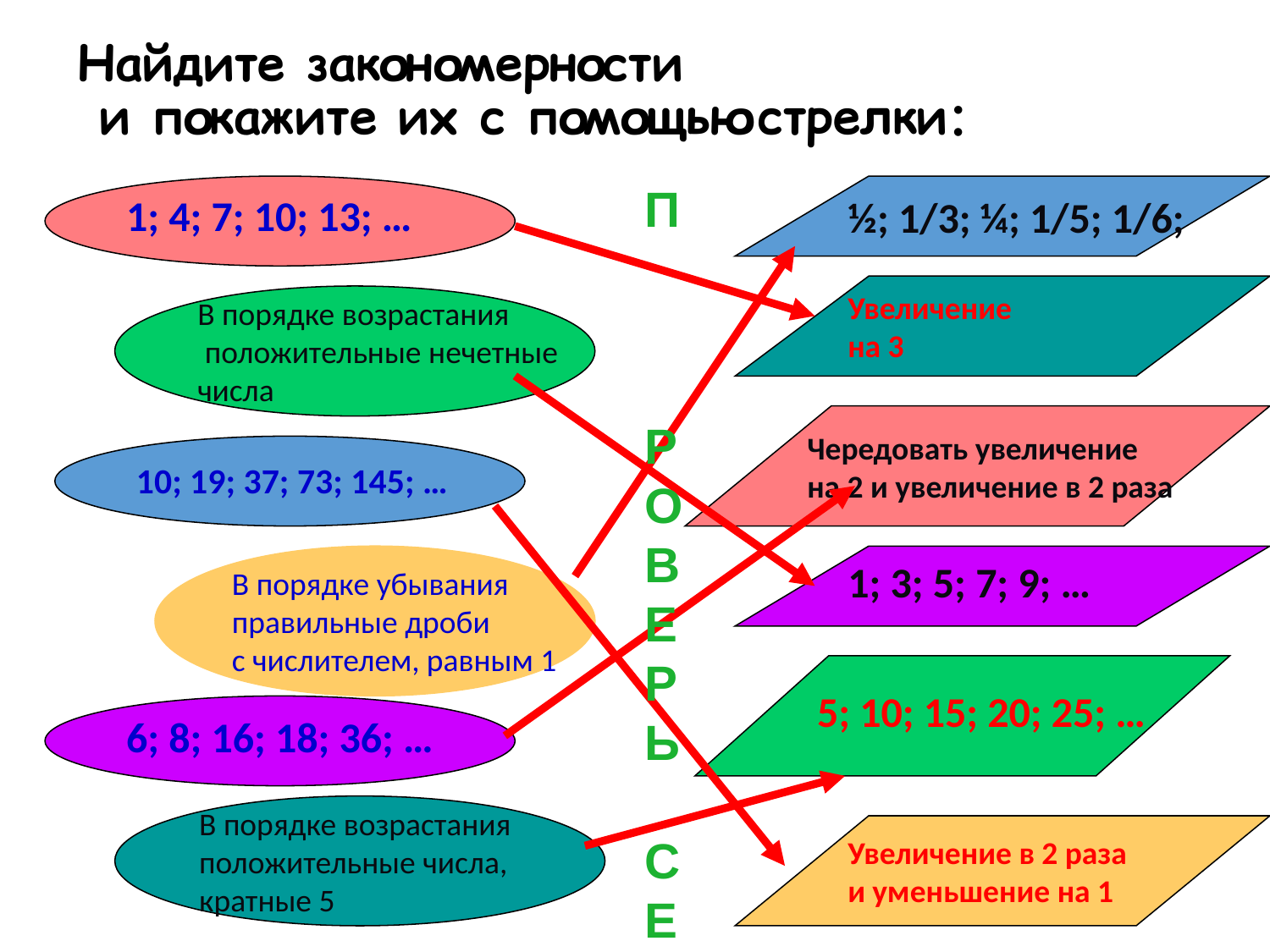

# Найдите закономерности и покажите их с помощью стрелки:

П
Р
О
В
Е
Р
Ь

С
Е
Б
Я

1; 4; 7; 10; 13; …

½; 1/3; ¼; 1/5; 1/6;

Увеличение
на 3

В порядке возрастания
 положительные нечетные
числа

Чередовать увеличение
на 2 и увеличение в 2 раза

10; 19; 37; 73; 145; …

В порядке убывания
правильные дроби
с числителем, равным 1

1; 3; 5; 7; 9; …

 5; 10; 15; 20; 25; …

6; 8; 16; 18; 36; …

В порядке возрастания
положительные числа,
кратные 5

Увеличение в 2 раза
и уменьшение на 1